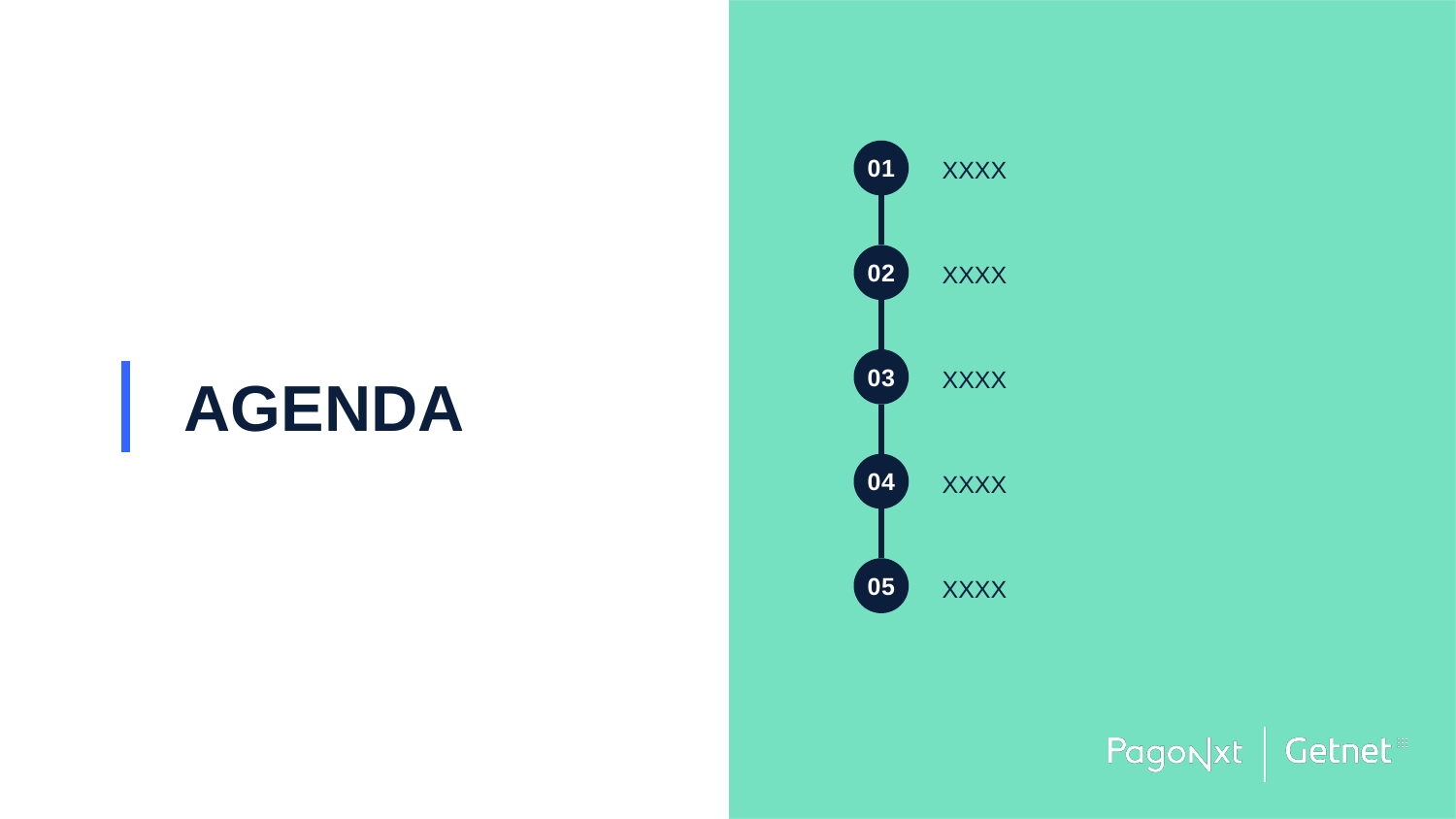

01
XXXX

XXXX
02

XXXX
03

XXXX
04

05
XXXX